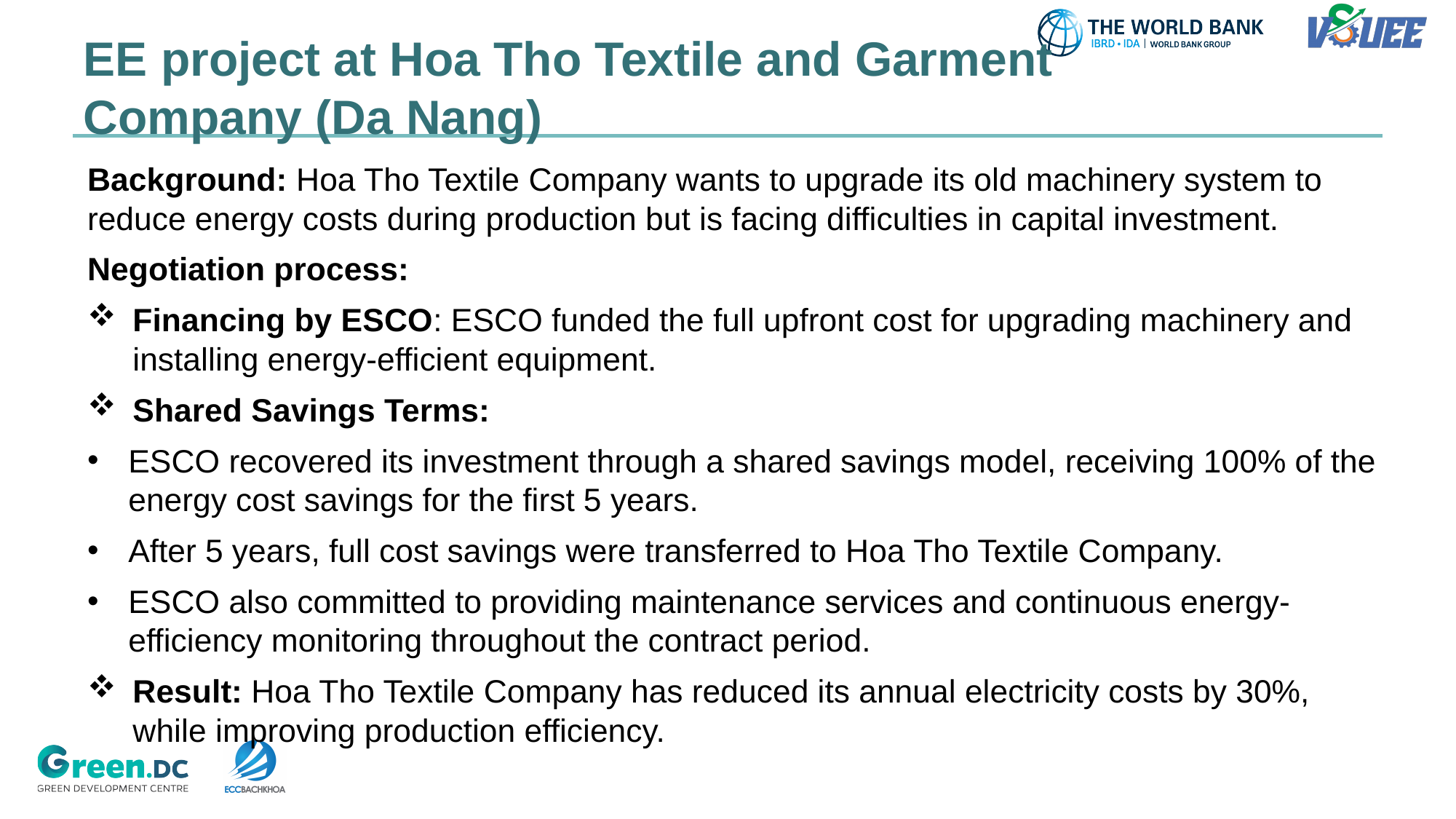

# EE project at Hoa Tho Textile and Garment Company (Da Nang)
Background: Hoa Tho Textile Company wants to upgrade its old machinery system to reduce energy costs during production but is facing difficulties in capital investment.
Negotiation process:
Financing by ESCO: ESCO funded the full upfront cost for upgrading machinery and installing energy-efficient equipment.
Shared Savings Terms:
ESCO recovered its investment through a shared savings model, receiving 100% of the energy cost savings for the first 5 years.
After 5 years, full cost savings were transferred to Hoa Tho Textile Company.
ESCO also committed to providing maintenance services and continuous energy-efficiency monitoring throughout the contract period.
Result: Hoa Tho Textile Company has reduced its annual electricity costs by 30%, while improving production efficiency.